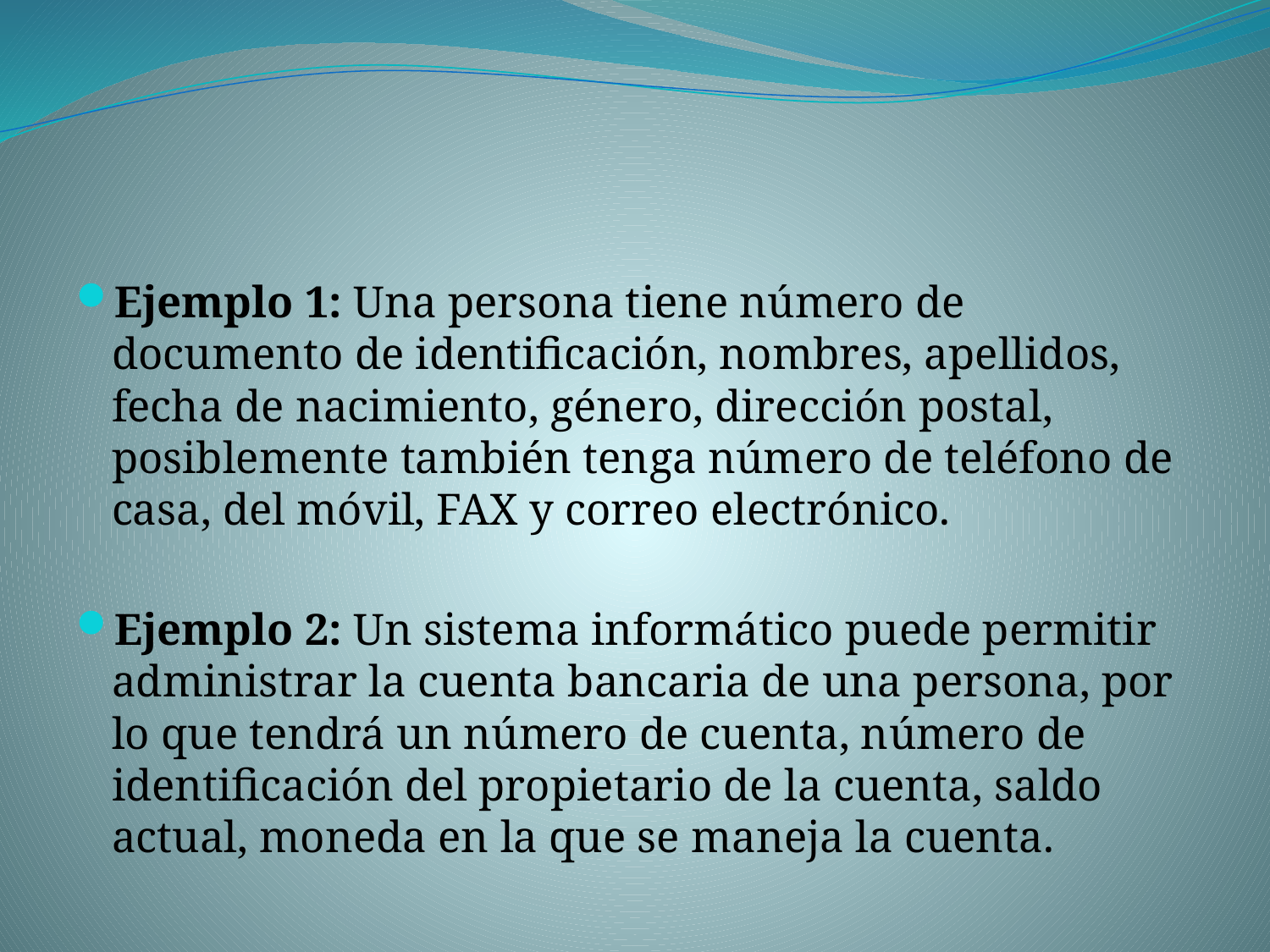

#
Ejemplo 1: Una persona tiene número de documento de identificación, nombres, apellidos, fecha de nacimiento, género, dirección postal, posiblemente también tenga número de teléfono de casa, del móvil, FAX y correo electrónico.

Ejemplo 2: Un sistema informático puede permitir administrar la cuenta bancaria de una persona, por lo que tendrá un número de cuenta, número de identificación del propietario de la cuenta, saldo actual, moneda en la que se maneja la cuenta.